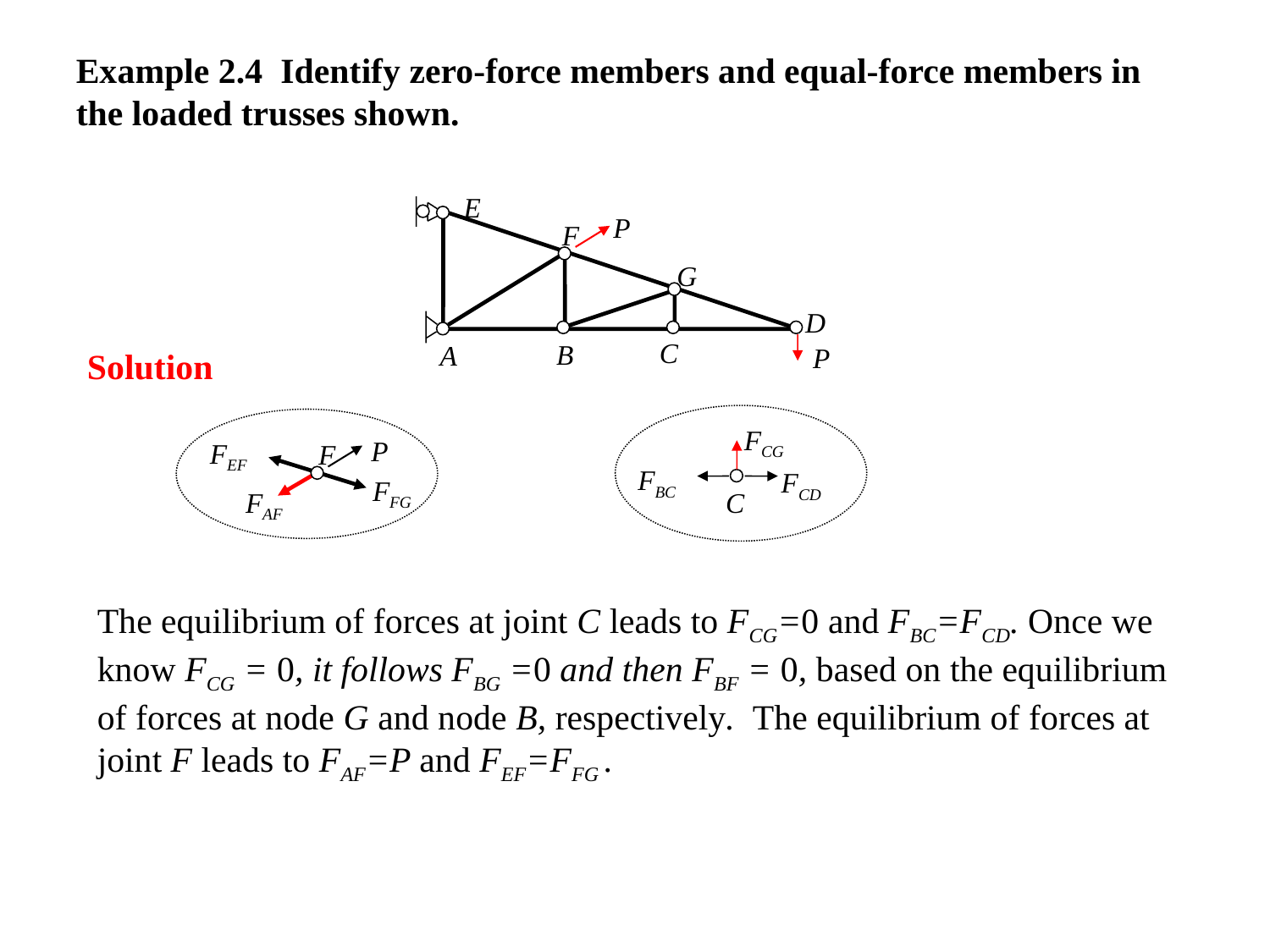

Example 2.4  Identify zero-force members and equal-force members in the loaded trusses shown.
E

P

F

G

D

C
B

A

P
Solution

FCG
P
FEF
F

FBC

FCD

FFG

FAF
C
The equilibrium of forces at joint C leads to FCG=0 and FBC=FCD. Once we know FCG = 0, it follows FBG =0 and then FBF = 0, based on the equilibrium of forces at node G and node B, respectively.  The equilibrium of forces at joint F leads to FAF=P and FEF=FFG .